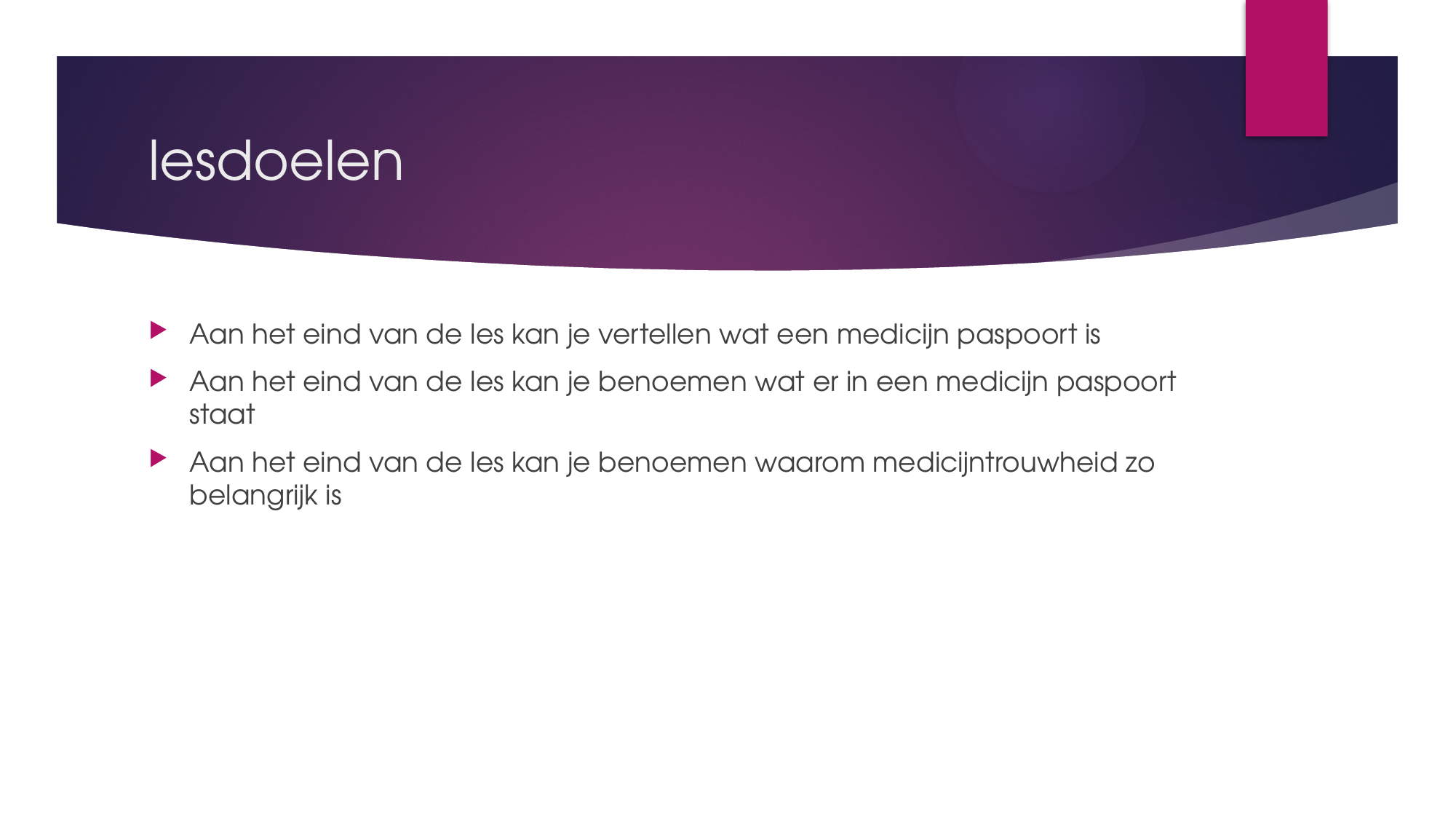

# lesdoelen
Aan het eind van de les kan je vertellen wat een medicijn paspoort is
Aan het eind van de les kan je benoemen wat er in een medicijn paspoort staat
Aan het eind van de les kan je benoemen waarom medicijntrouwheid zo belangrijk is